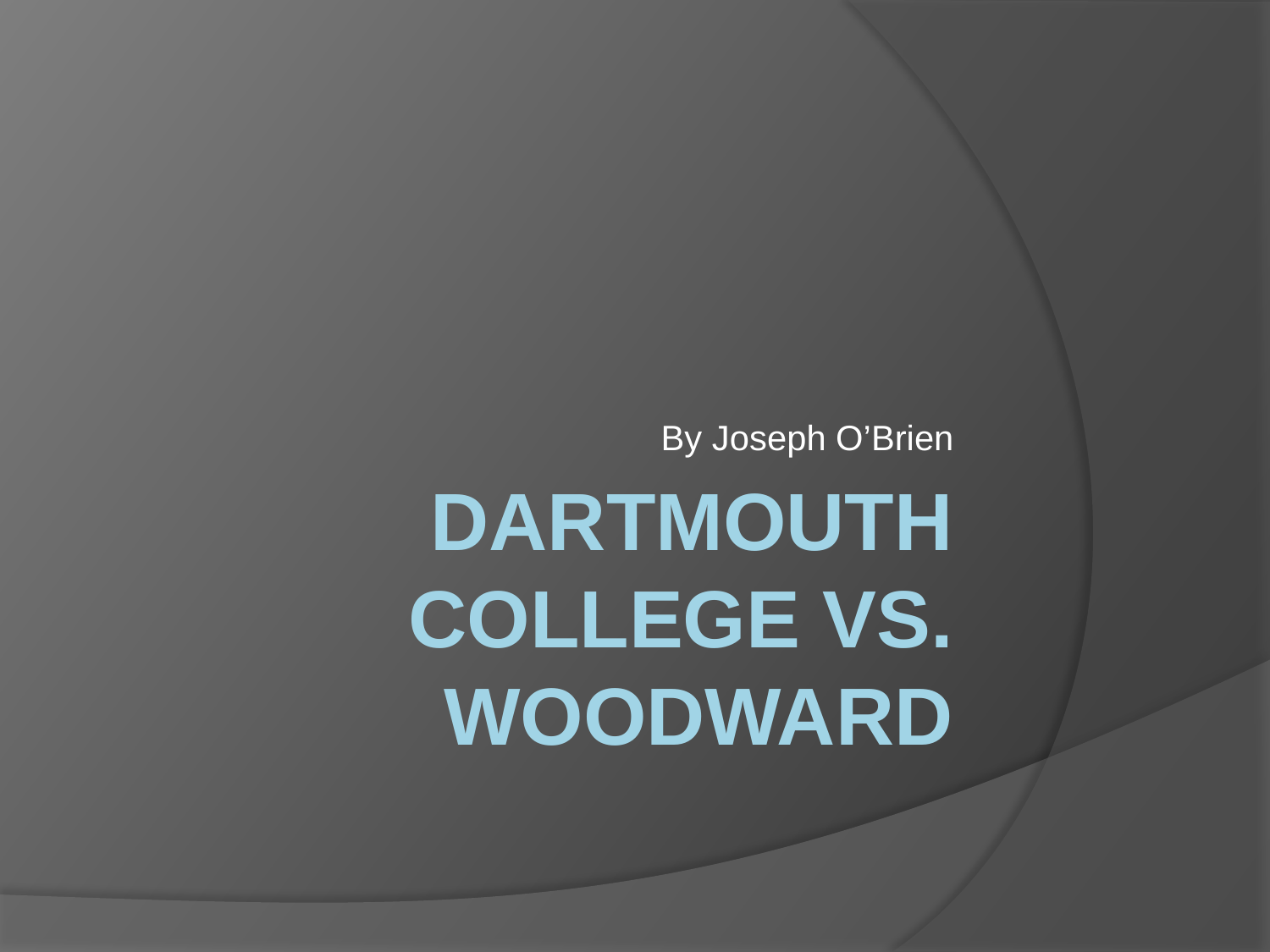

By Joseph O’Brien
# Dartmouth College vs. Woodward